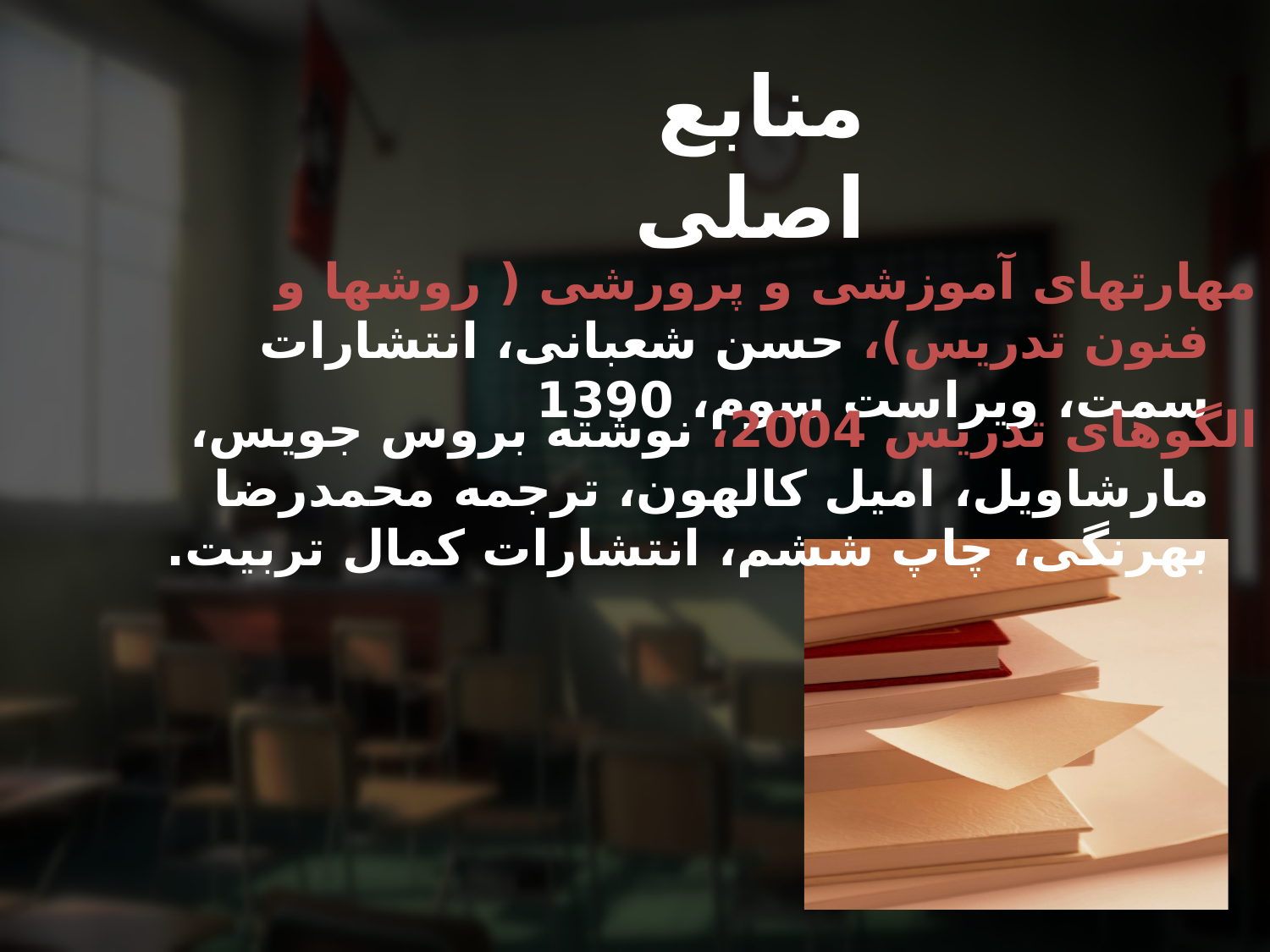

منابع اصلی
مهارتهای آموزشی و پرورشی ( روشها و فنون تدریس)، حسن شعبانی، انتشارات سمت، ویراست سوم، 1390
الگوهای تدریس 2004، نوشته بروس جویس، مارشاویل، امیل کالهون، ترجمه محمدرضا بهرنگی، چاپ ششم، انتشارات کمال تربیت.